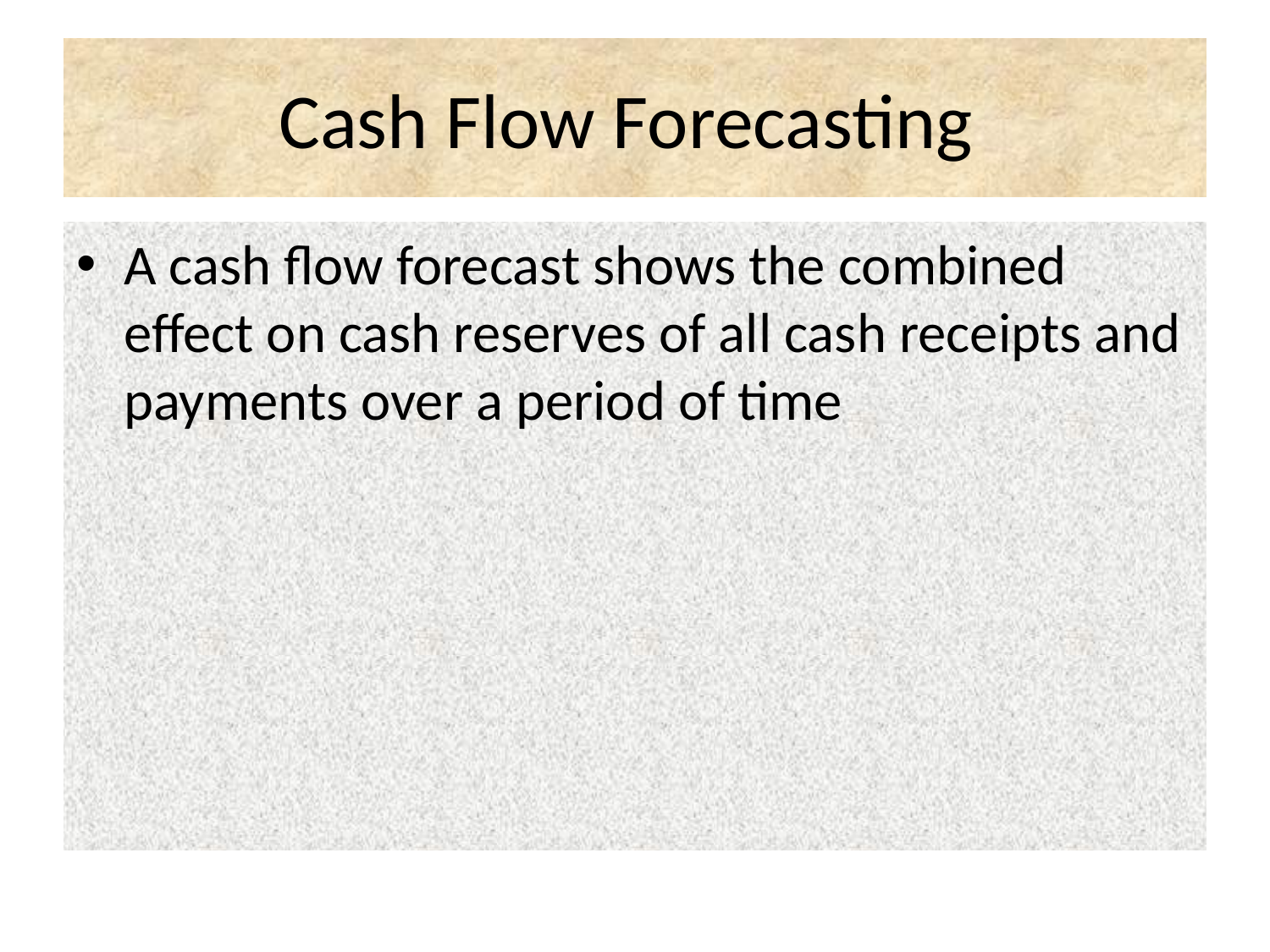

# Cash Flow Forecasting
A cash flow forecast shows the combined effect on cash reserves of all cash receipts and payments over a period of time